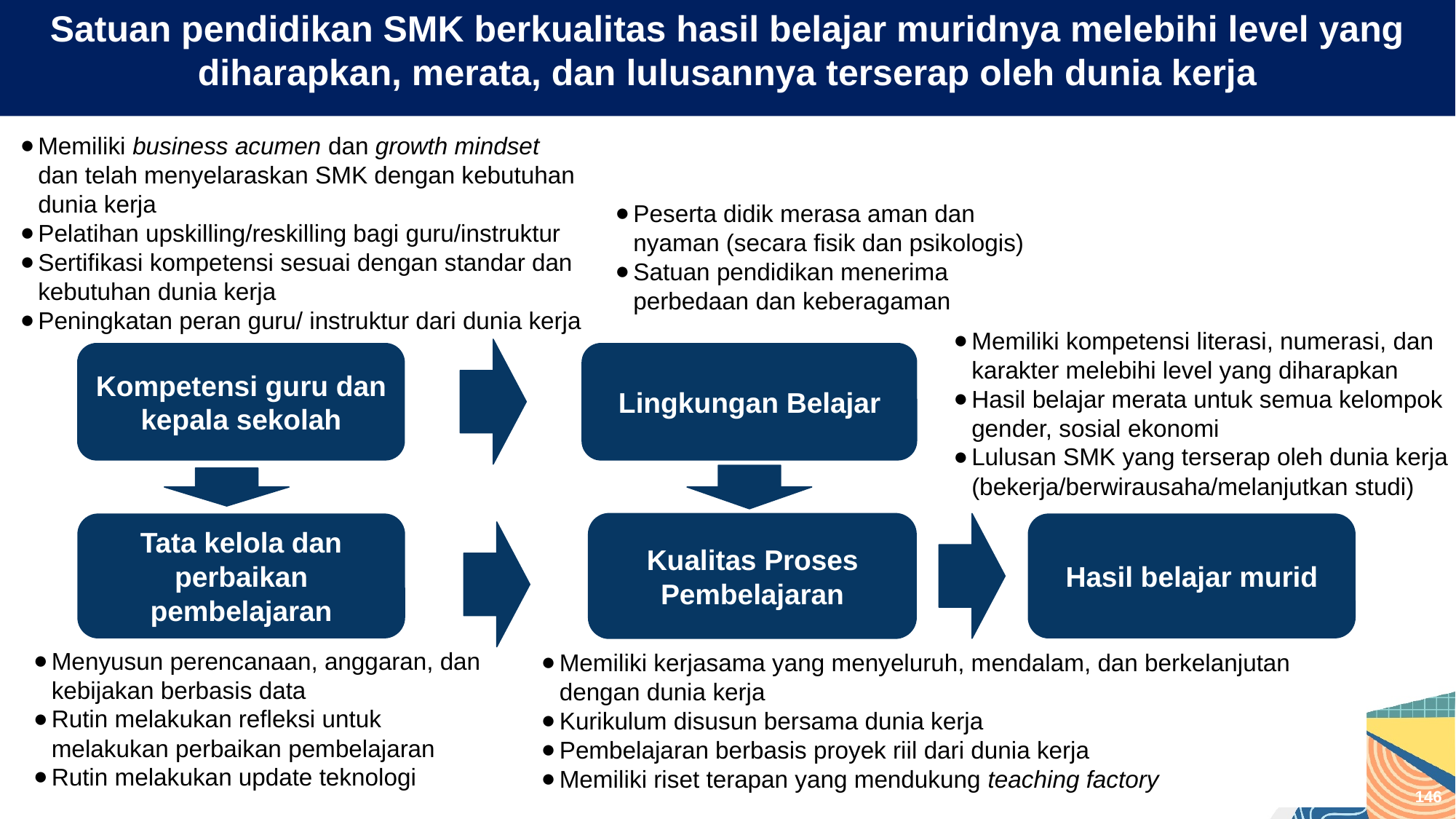

# Satuan pendidikan SMK berkualitas hasil belajar muridnya melebihi level yang diharapkan, merata, dan lulusannya terserap oleh dunia kerja

Memiliki business acumen dan growth mindset dan telah menyelaraskan SMK dengan kebutuhan dunia kerja
Pelatihan upskilling/reskilling bagi guru/instruktur
Sertifikasi kompetensi sesuai dengan standar dan kebutuhan dunia kerja
Peningkatan peran guru/ instruktur dari dunia kerja
Peserta didik merasa aman dan nyaman (secara fisik dan psikologis)
Satuan pendidikan menerima perbedaan dan keberagaman
Memiliki kompetensi literasi, numerasi, dan karakter melebihi level yang diharapkan
Hasil belajar merata untuk semua kelompok gender, sosial ekonomi
Lulusan SMK yang terserap oleh dunia kerja (bekerja/berwirausaha/melanjutkan studi)

Kompetensi guru dan kepala sekolah
Lingkungan Belajar

Tata kelola dan perbaikan pembelajaran
Kualitas Proses Pembelajaran

Hasil belajar murid

Menyusun perencanaan, anggaran, dan kebijakan berbasis data
Rutin melakukan refleksi untuk melakukan perbaikan pembelajaran
Rutin melakukan update teknologi
Memiliki kerjasama yang menyeluruh, mendalam, dan berkelanjutan dengan dunia kerja
Kurikulum disusun bersama dunia kerja
Pembelajaran berbasis proyek riil dari dunia kerja
Memiliki riset terapan yang mendukung teaching factory
146